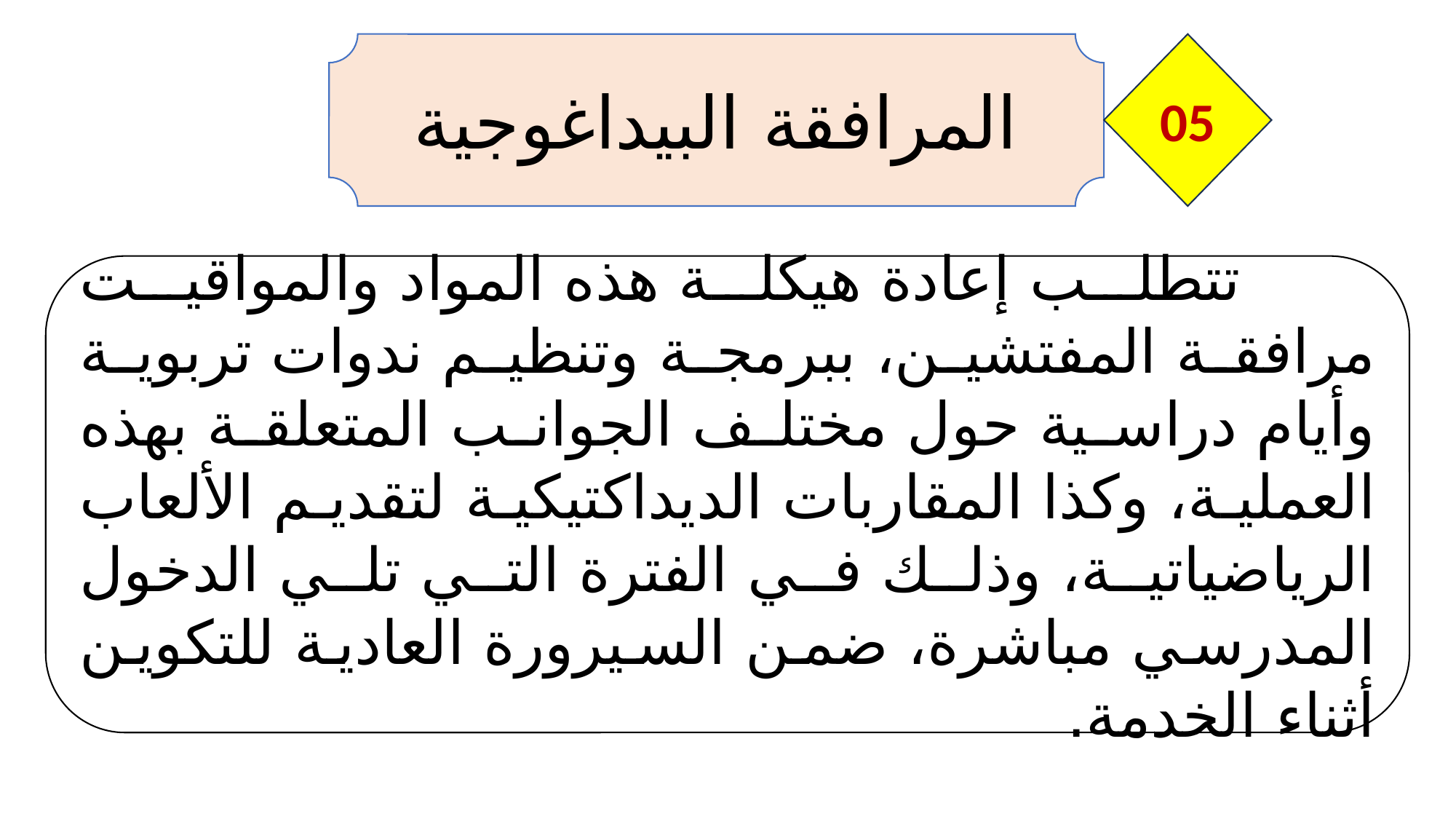

المرافقة البيداغوجية
05
       تتطلب إعادة هيكلة هذه المواد والمواقيت مرافقة المفتشين، ببرمجة وتنظيم ندوات تربوية وأيام دراسية حول مختلف الجوانب المتعلقة بهذه العملية، وكذا المقاربات الديداكتيكية لتقديم الألعاب الرياضياتية، وذلك في الفترة التي تلي الدخول المدرسي مباشرة، ضمن السيرورة العادية للتكوين أثناء الخدمة.